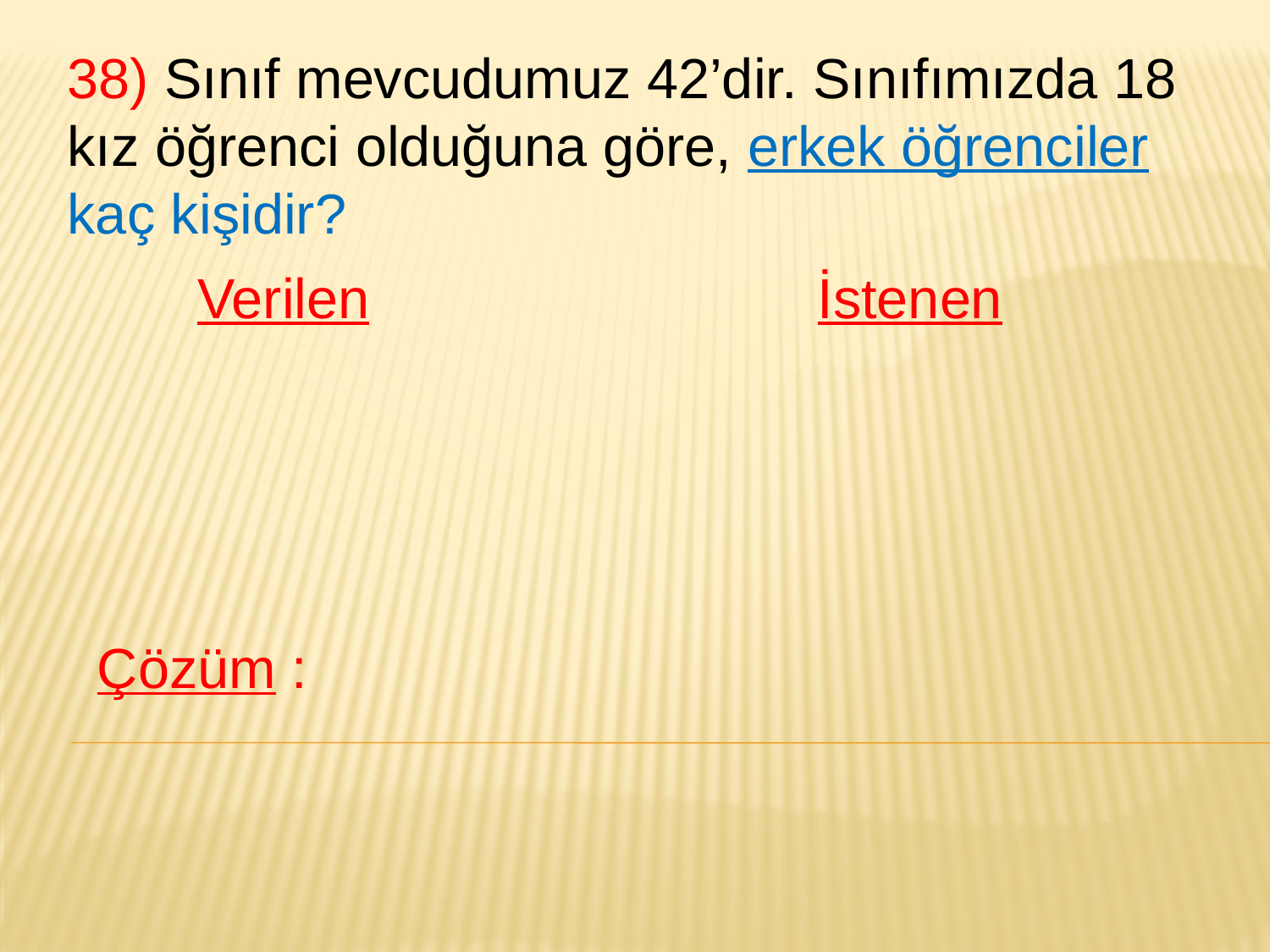

38) Sınıf mevcudumuz 42’dir. Sınıfımızda 18 kız öğrenci olduğuna göre, erkek öğrenciler kaç kişidir?

Verilen
İstenen
Çözüm :